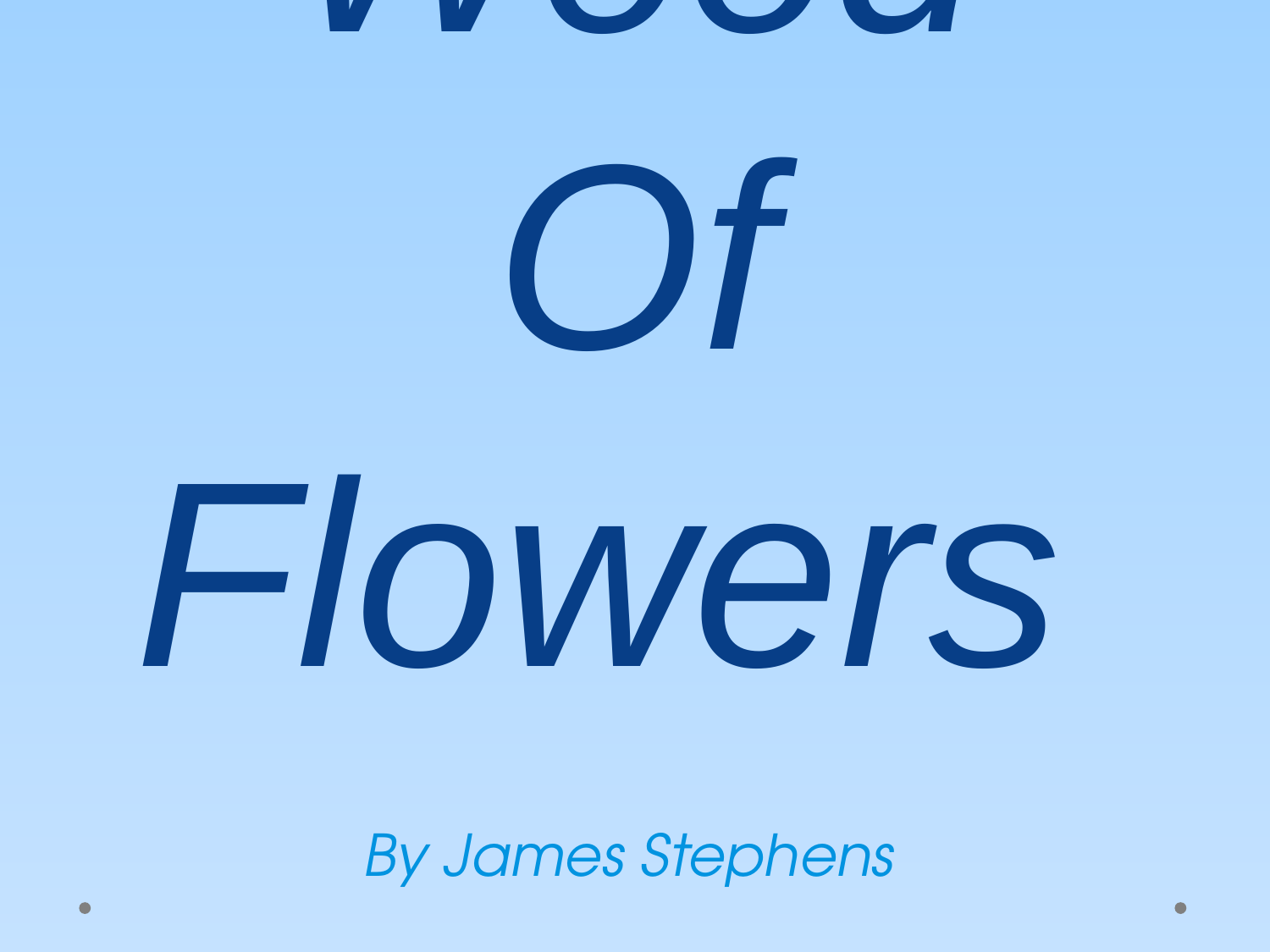

# The Wood Of Flowers

By James Stephens